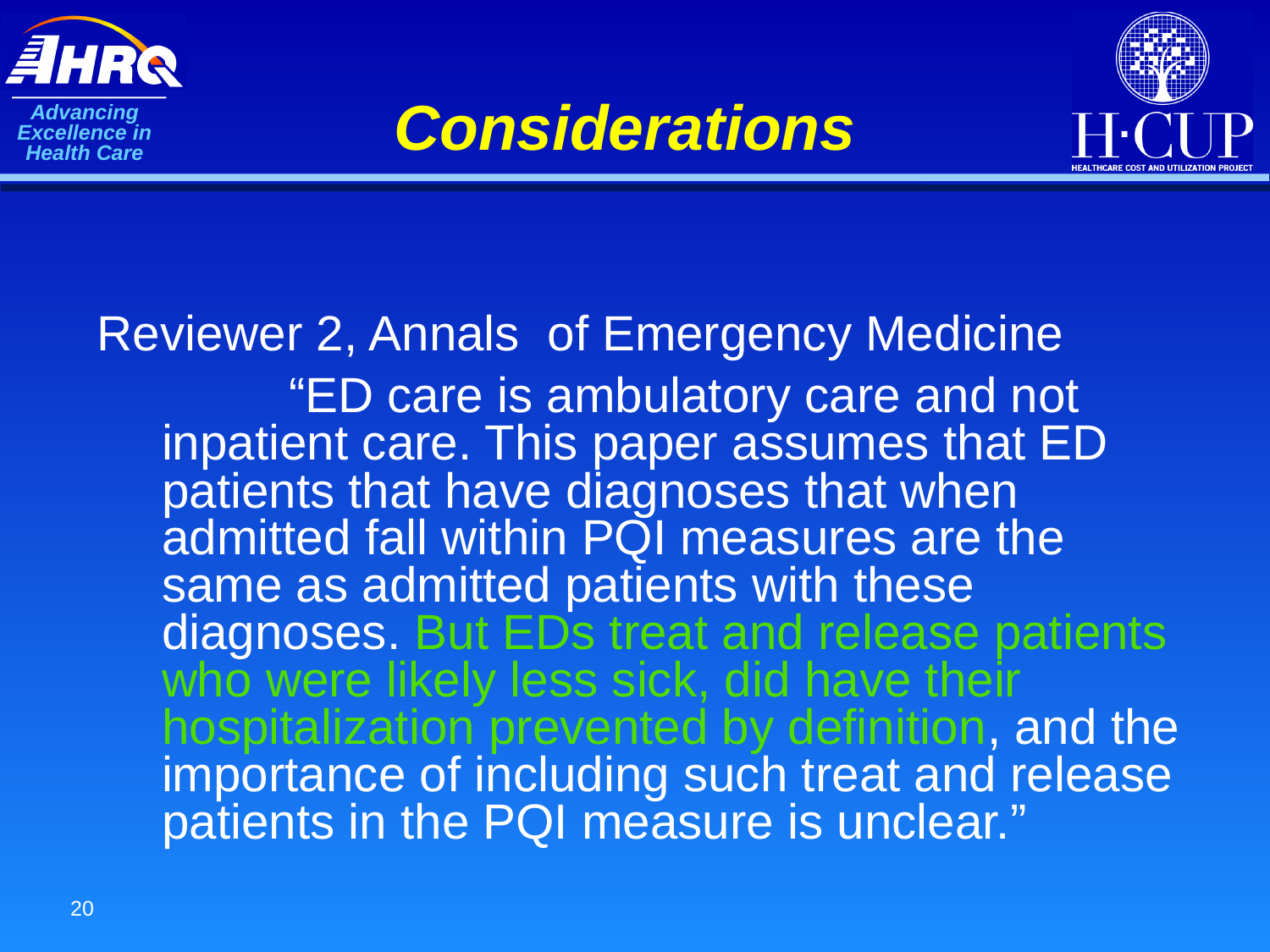

# Considerations

Reviewer 2, Annals  of Emergency Medicine
 		“ED care is ambulatory care and not inpatient care. This paper assumes that ED patients that have diagnoses that when admitted fall within PQI measures are the same as admitted patients with these diagnoses. But EDs treat and release patients who were likely less sick, did have their hospitalization prevented by definition, and the importance of including such treat and release patients in the PQI measure is unclear.”
20